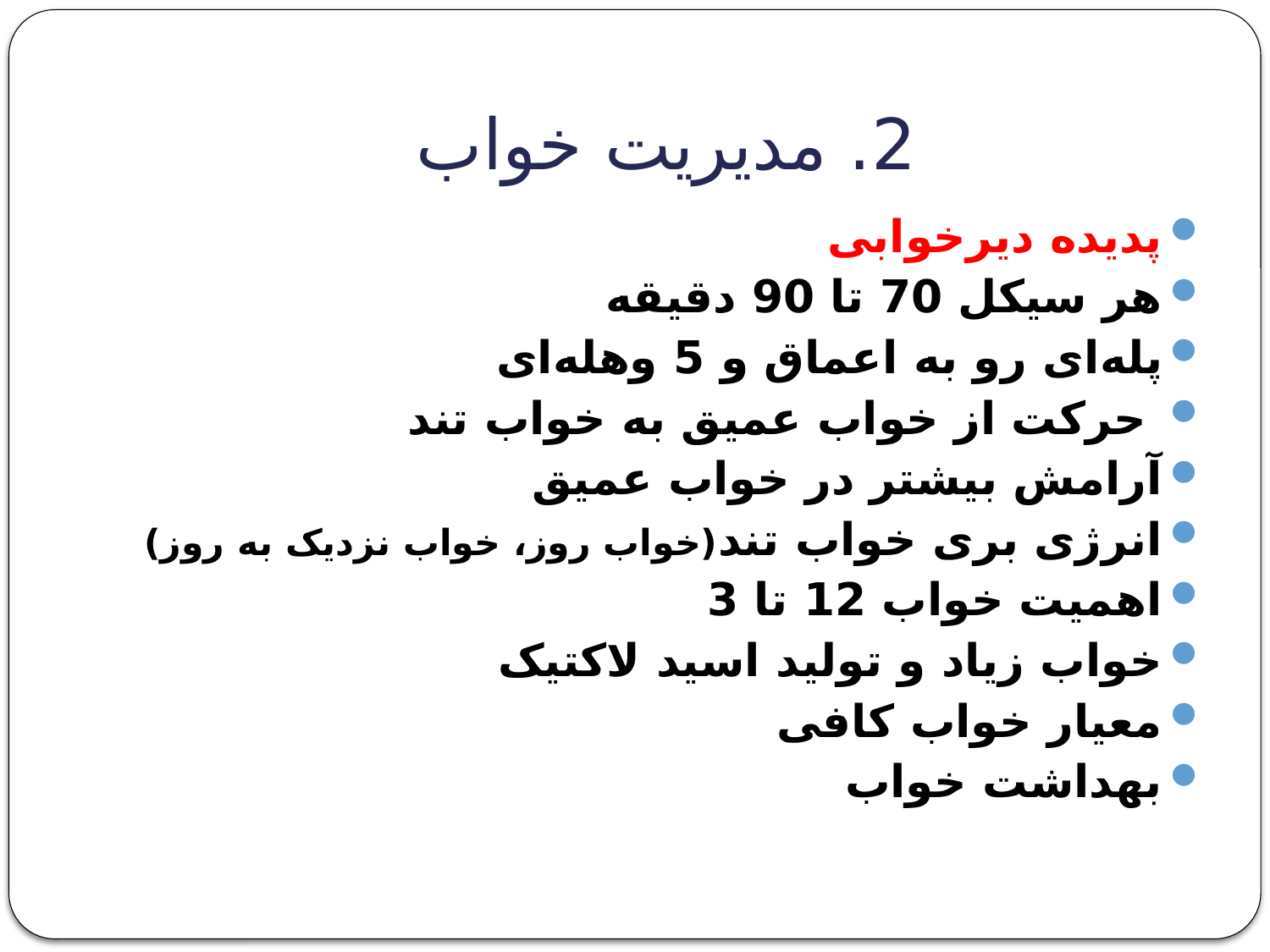

# 2. مدیریت خواب
پدیده دیرخوابی
هر سیکل 70 تا 90 دقیقه
پله‌ای رو به اعماق و 5 وهله‌ای
 حرکت از خواب عمیق به خواب تند
آرامش بیشتر در خواب عمیق
انرژی بری خواب تند(خواب روز، خواب نزدیک به روز)
اهمیت خواب 12 تا 3
خواب زیاد و تولید اسید لاکتیک
معیار خواب کافی
بهداشت خواب